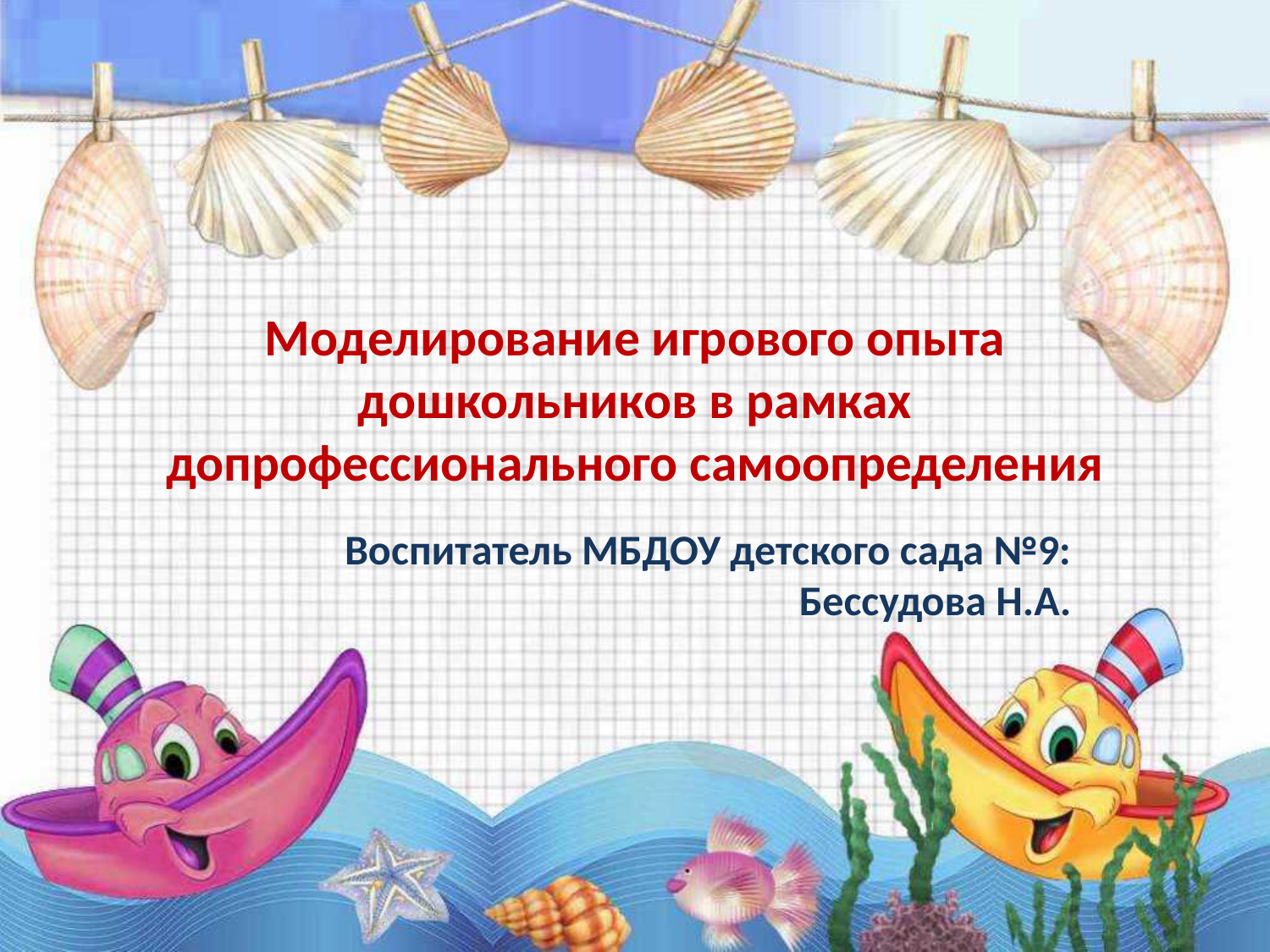

# Моделирование игрового опыта дошкольников в рамках допрофессионального самоопределения
Воспитатель МБДОУ детского сада №9: Бессудова Н.А.